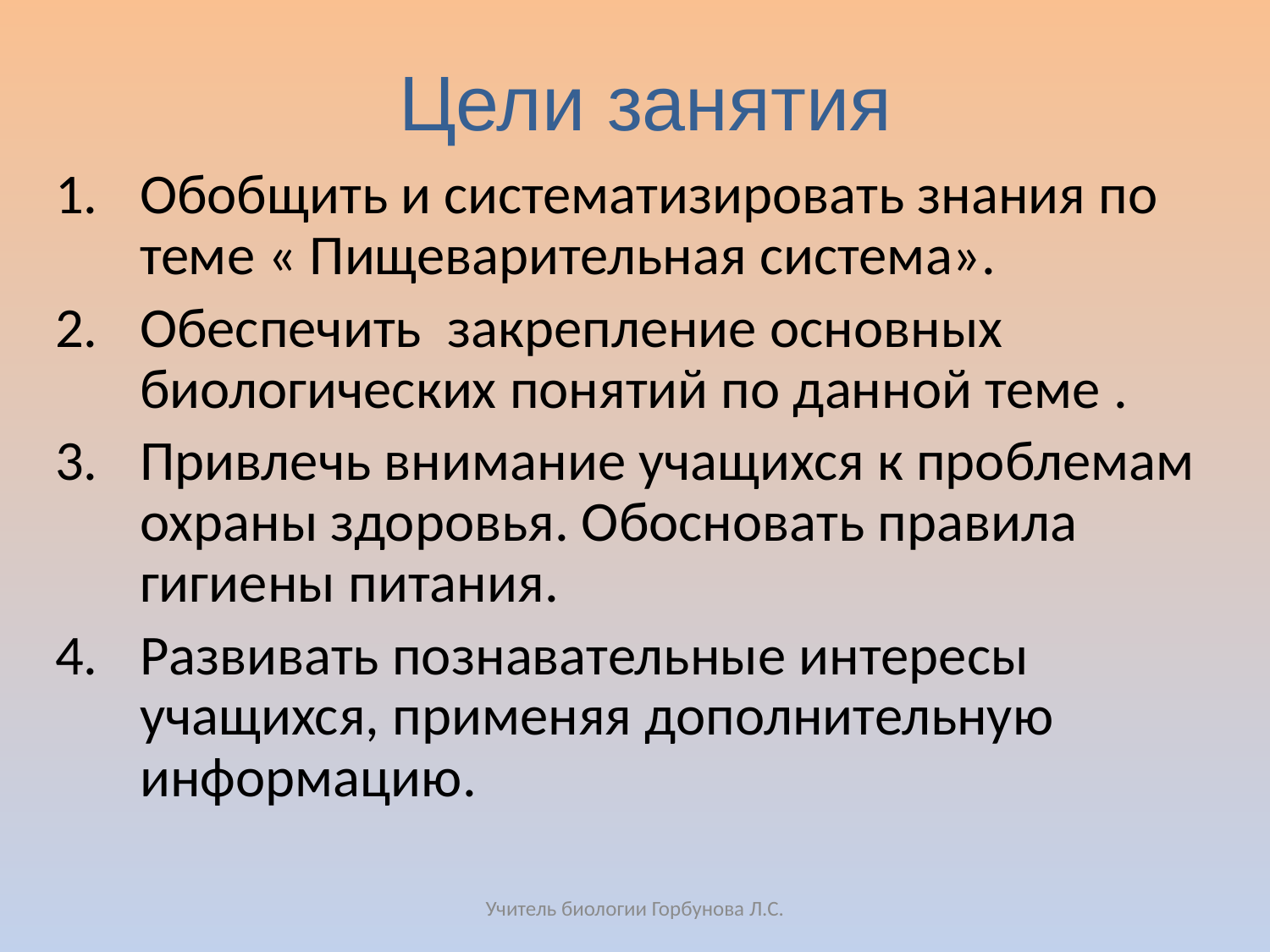

# Цели занятия
Обобщить и систематизировать знания по теме « Пищеварительная система».
Обеспечить  закрепление основных биологических понятий по данной теме .
Привлечь внимание учащихся к проблемам охраны здоровья. Обосновать правила гигиены питания.
Развивать познавательные интересы учащихся, применяя дополнительную информацию.

Учитель биологии Горбунова Л.С.